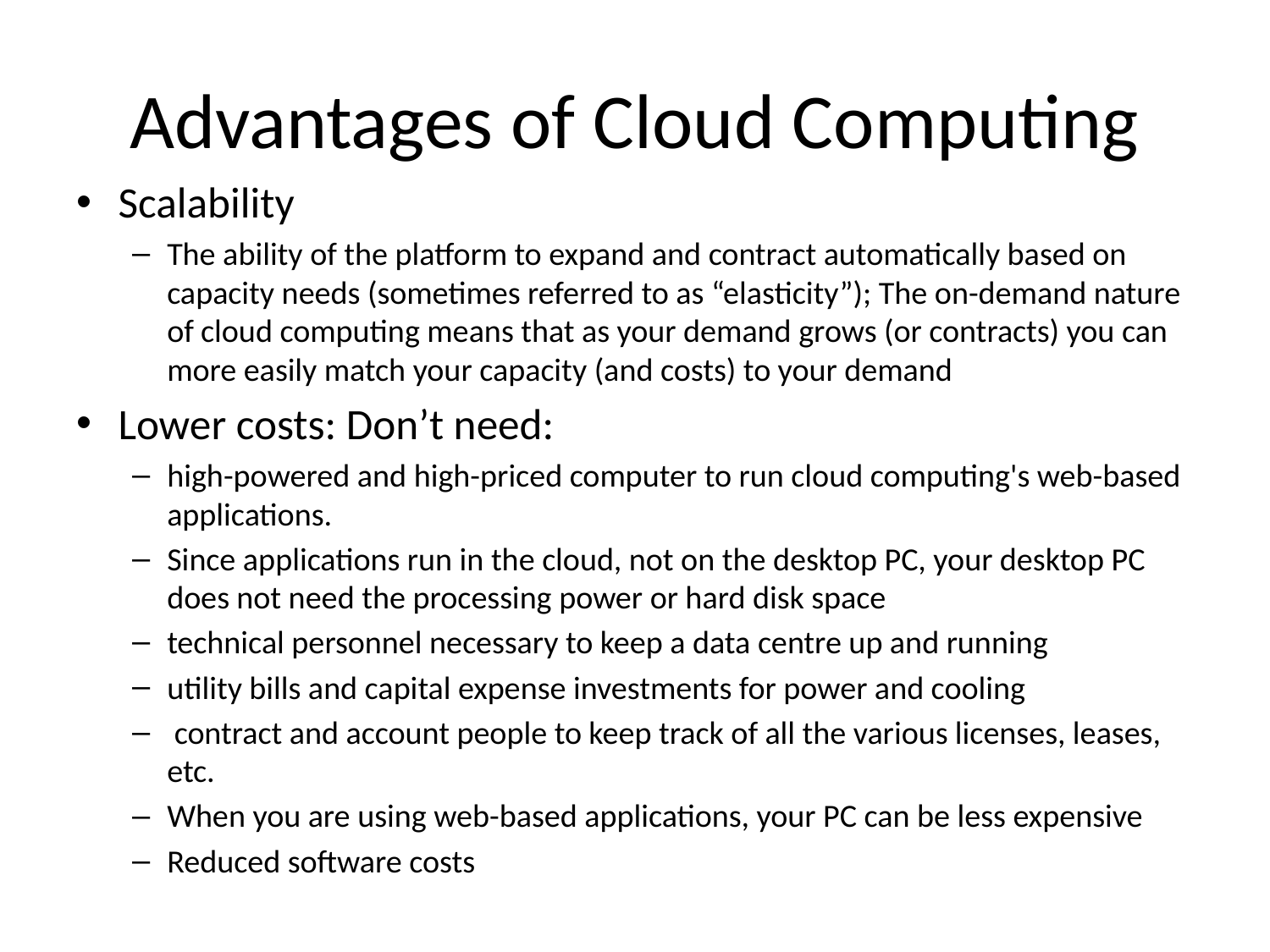

# Advantages of Cloud Computing
Scalability
The ability of the platform to expand and contract automatically based on capacity needs (sometimes referred to as “elasticity”); The on-demand nature of cloud computing means that as your demand grows (or contracts) you can more easily match your capacity (and costs) to your demand
Lower costs: Don’t need:
high-powered and high-priced computer to run cloud computing's web-based applications.
Since applications run in the cloud, not on the desktop PC, your desktop PC does not need the processing power or hard disk space
technical personnel necessary to keep a data centre up and running
utility bills and capital expense investments for power and cooling
 contract and account people to keep track of all the various licenses, leases, etc.
When you are using web-based applications, your PC can be less expensive
Reduced software costs